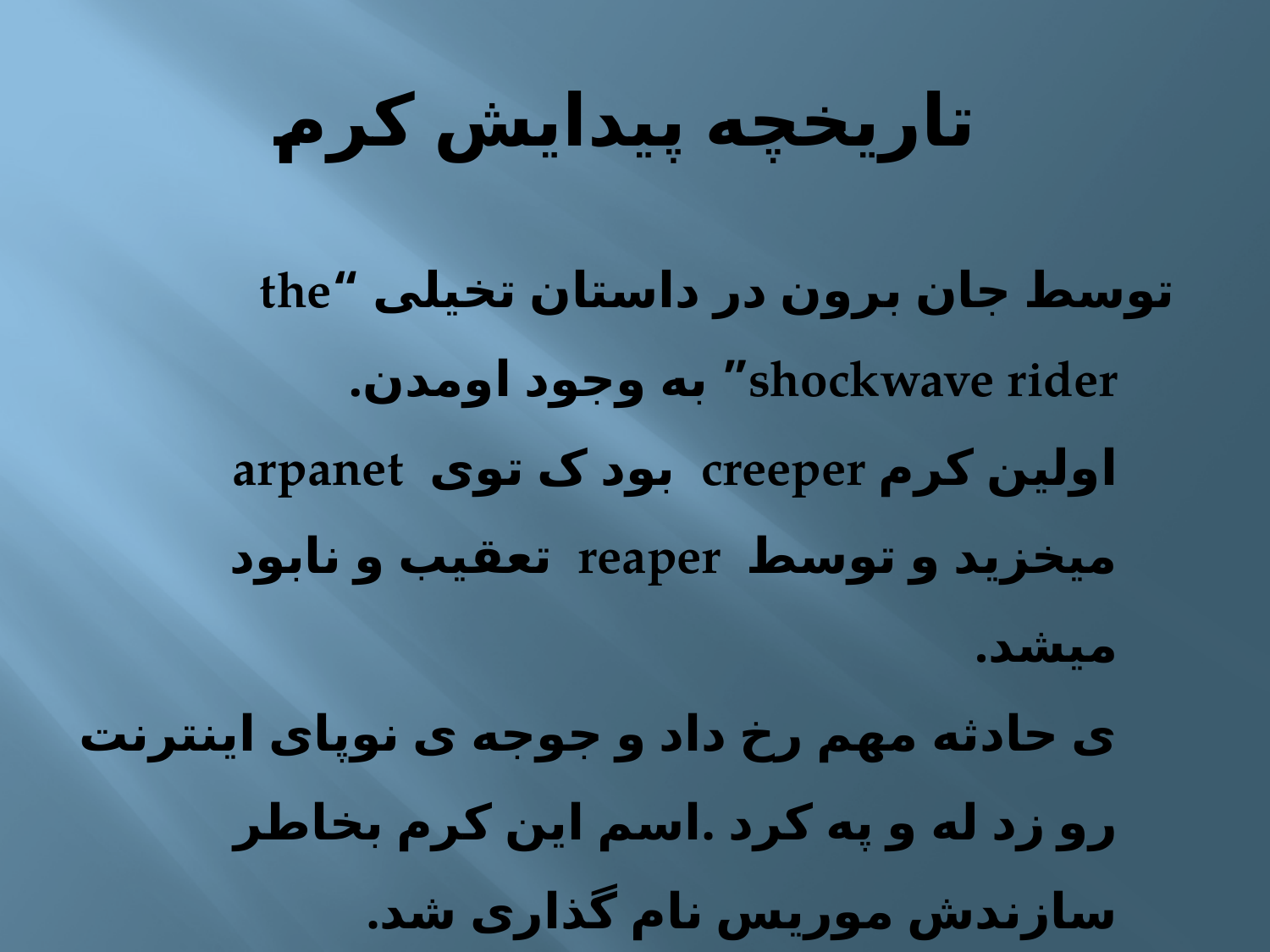

# تاریخچه پیدایش کرم
توسط جان برون در داستان تخیلی “the shockwave rider” به وجود اومدن.
اولین کرم creeper  بود ک توی  arpanet  میخزید و توسط  reaper  تعقیب و نابود میشد.
ی حادثه مهم رخ داد و جوجه ی نوپای اینترنت رو زد له و په کرد .اسم این کرم بخاطر سازندش موریس نام گذاری شد.